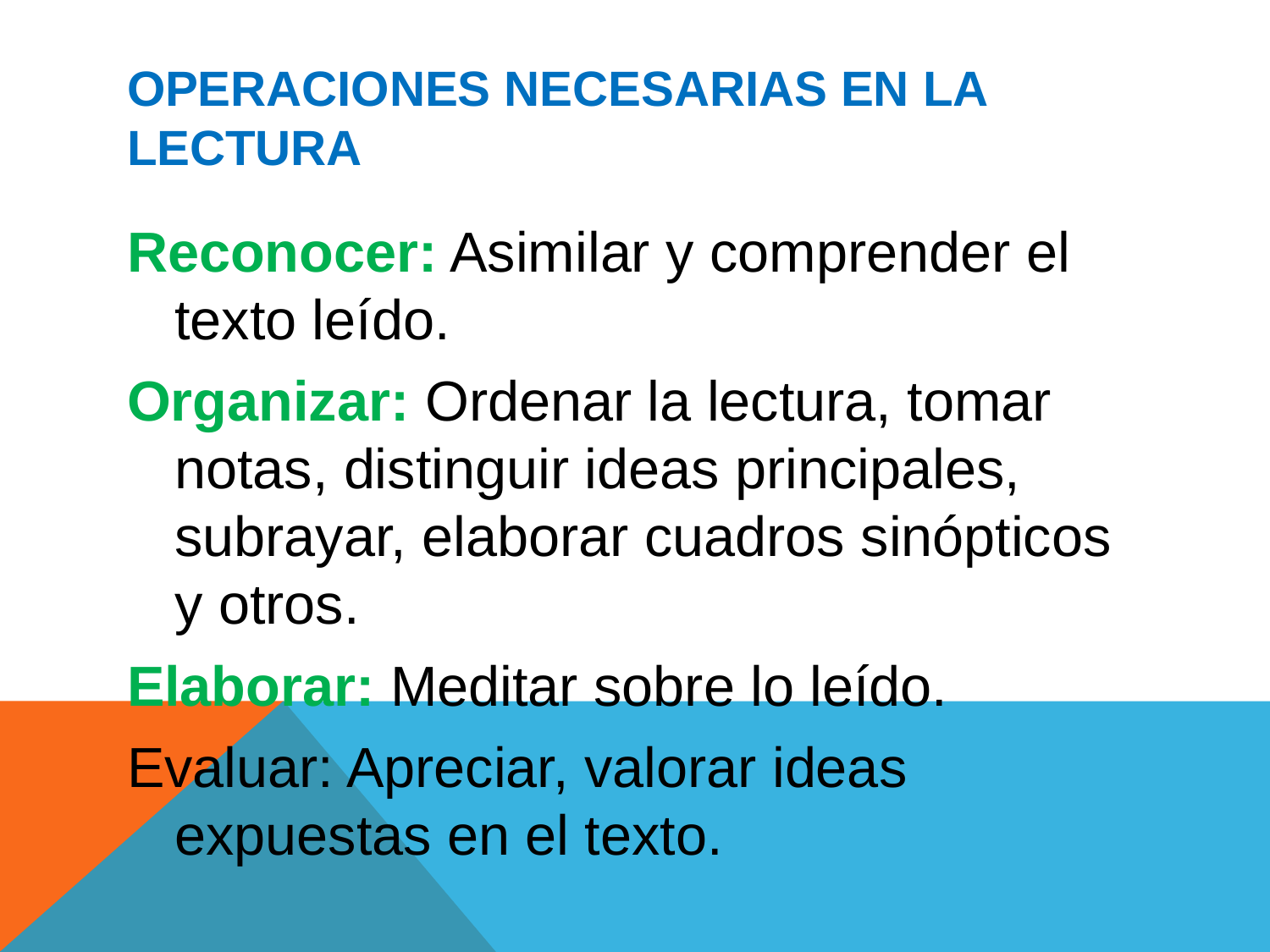

# OPERACIONES NECESARIAS EN LA LECTURA
Reconocer: Asimilar y comprender el texto leído.
Organizar: Ordenar la lectura, tomar notas, distinguir ideas principales, subrayar, elaborar cuadros sinópticos y otros.
Elaborar: Meditar sobre lo leído.
Evaluar: Apreciar, valorar ideas expuestas en el texto.